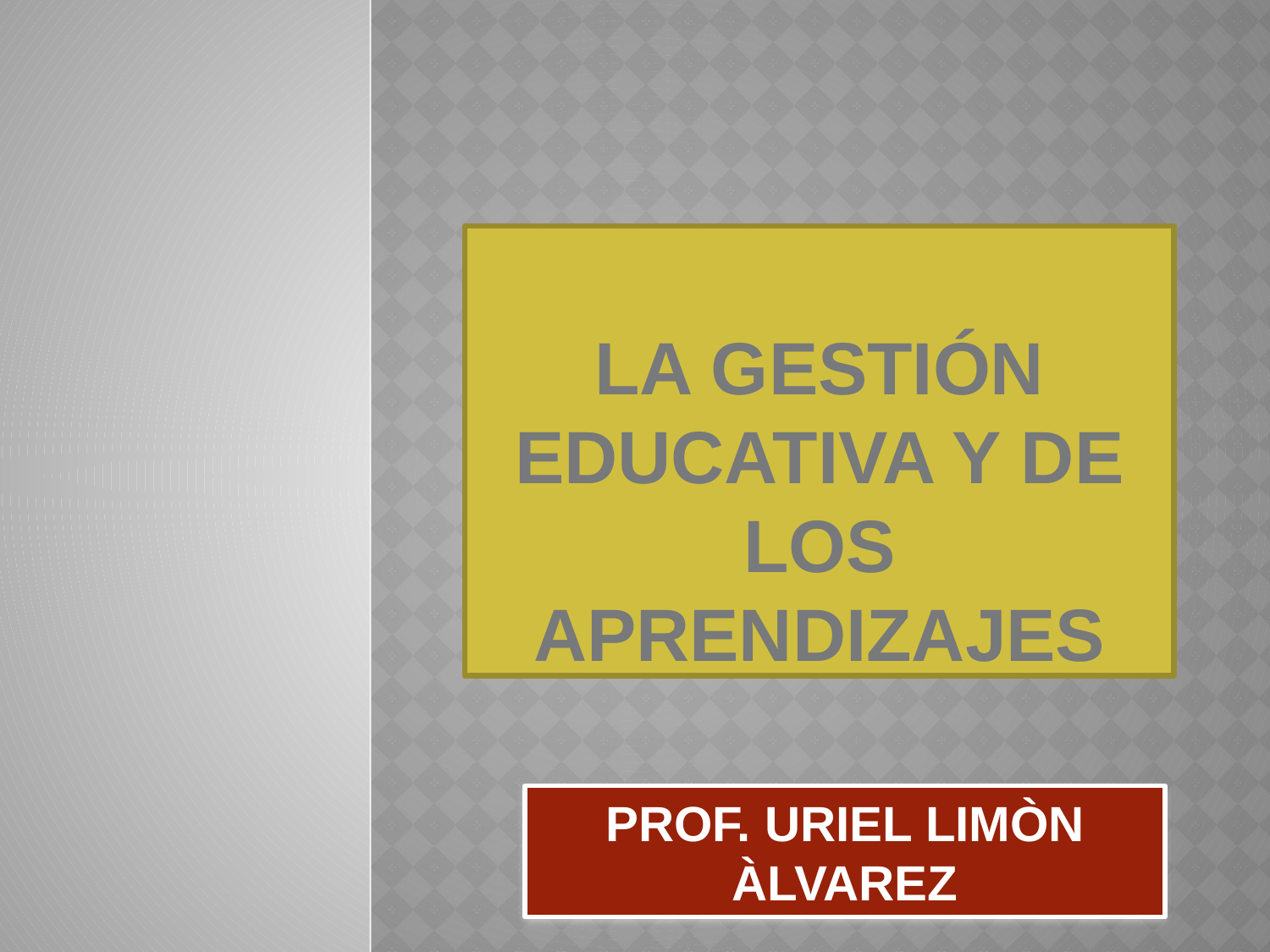

# La gestión educativa y de los aprendizajes
PROF. URIEL LIMÒN ÀLVAREZ